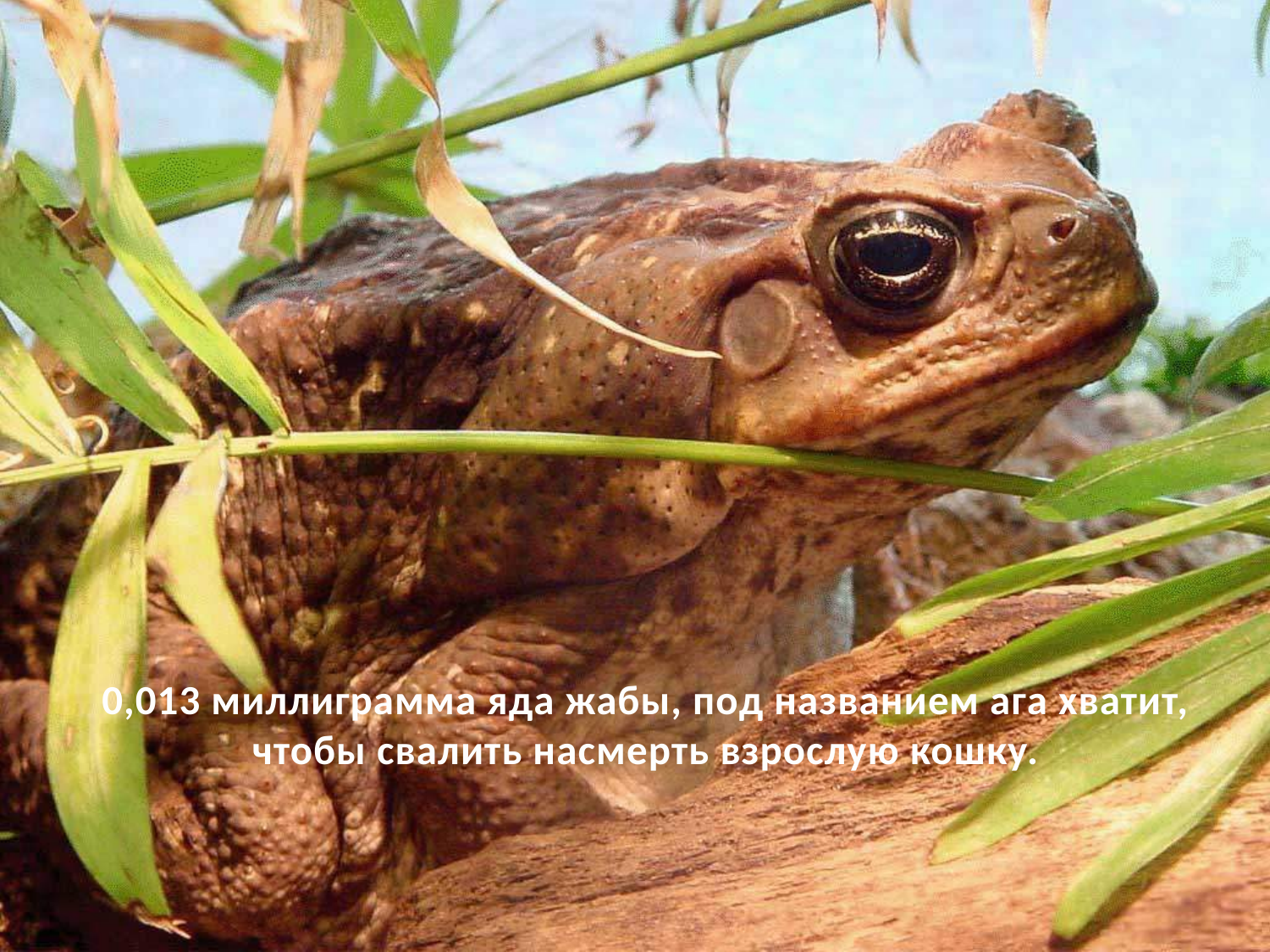

# 0,013 миллиграмма яда жабы, под названием ага хватит, чтобы свалить насмерть взрослую кошку.